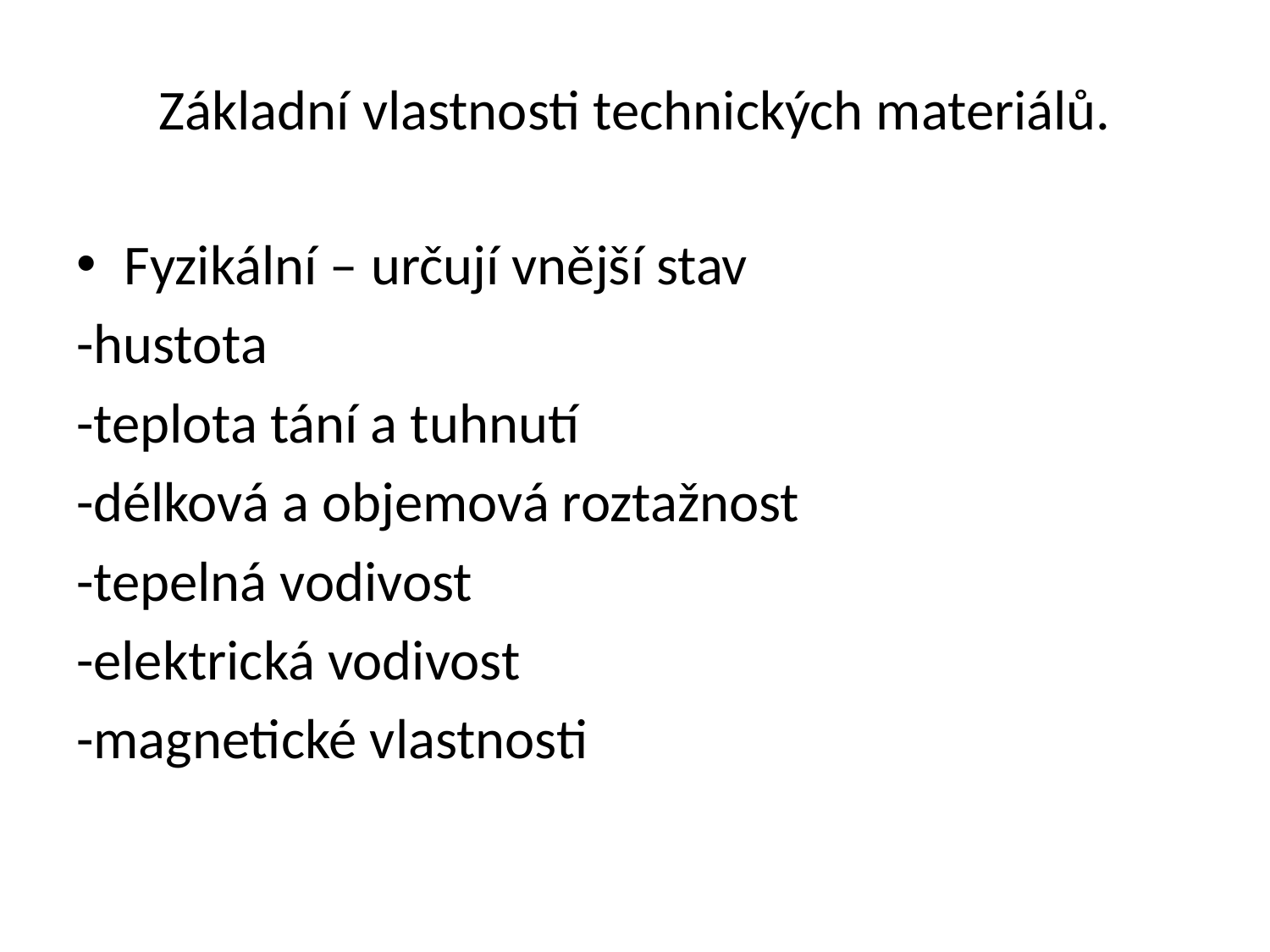

# Základní vlastnosti technických materiálů.
Fyzikální – určují vnější stav
-hustota
-teplota tání a tuhnutí
-délková a objemová roztažnost
-tepelná vodivost
-elektrická vodivost
-magnetické vlastnosti